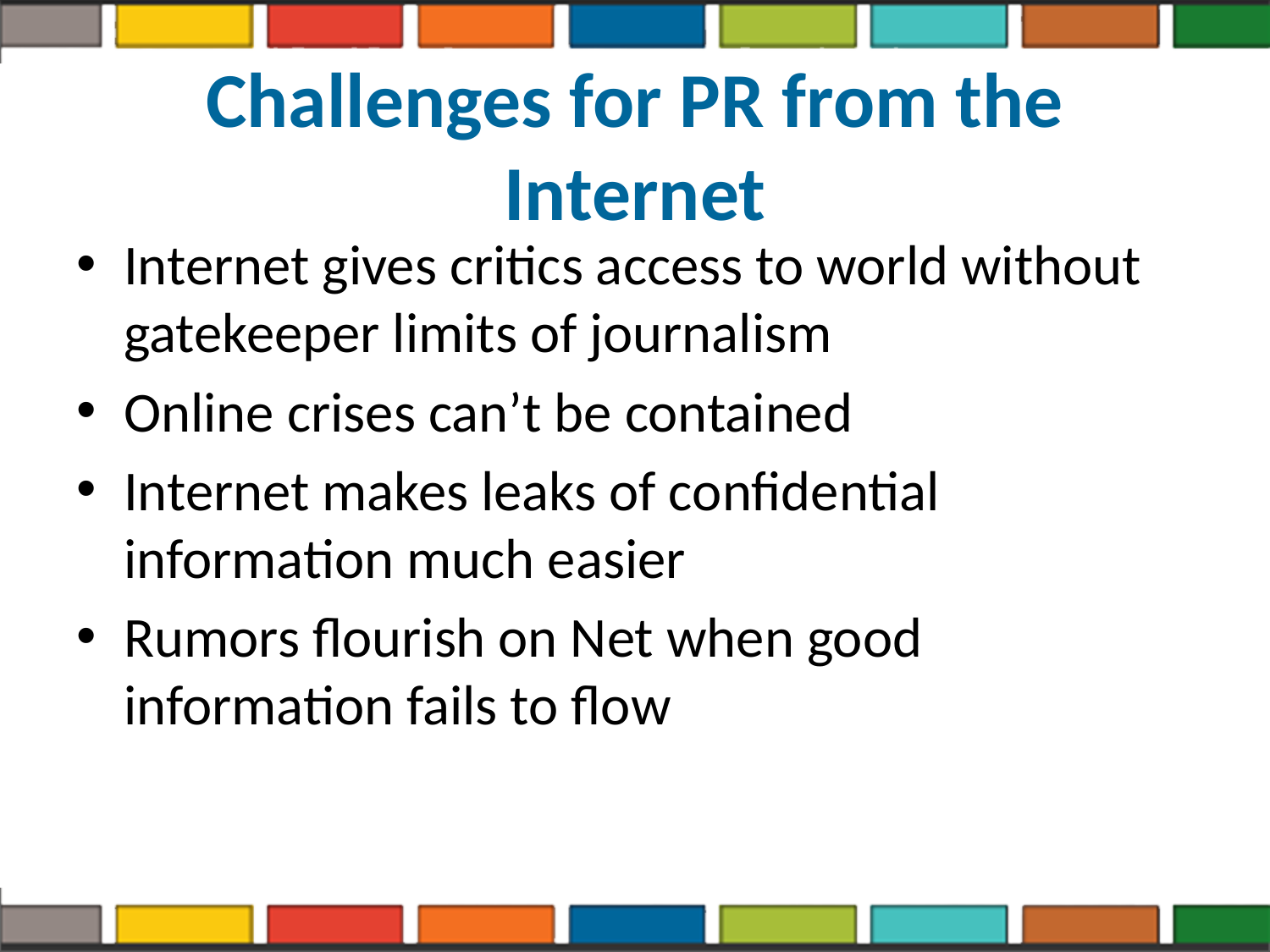

# Challenges for PR from the Internet
Internet gives critics access to world without gatekeeper limits of journalism
Online crises can’t be contained
Internet makes leaks of confidential information much easier
Rumors flourish on Net when good information fails to flow